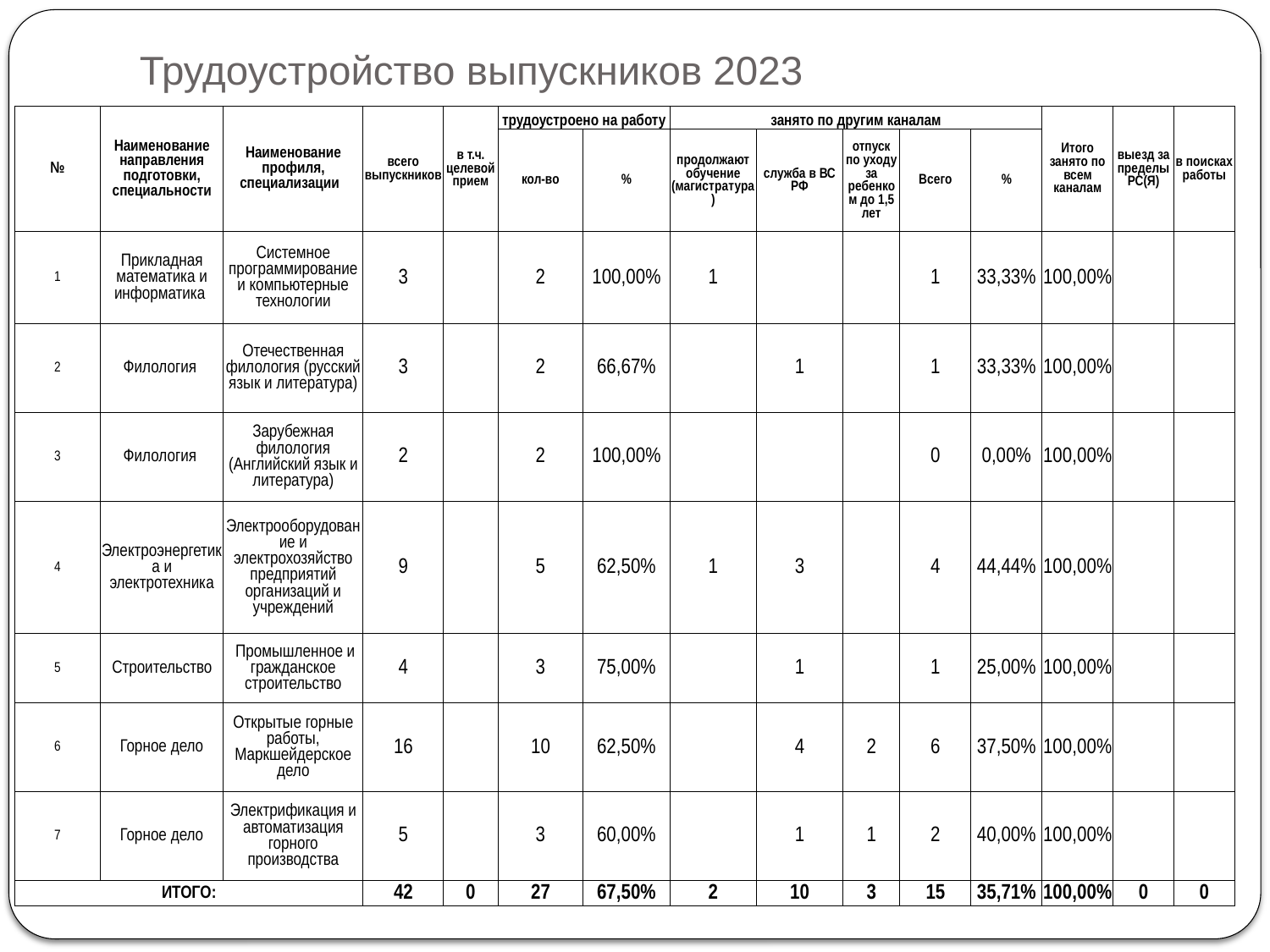

# Трудоустройство выпускников 2023
| № | Наименование направления подготовки, специальности | Наименование профиля, специализации | всего выпускников | в т.ч. целевой прием | трудоустроено на работу |  | занято по другим каналам |  |  |  |  | Итого занято по всем каналам | выезд за пределы РС(Я) | в поисках работы |
| --- | --- | --- | --- | --- | --- | --- | --- | --- | --- | --- | --- | --- | --- | --- |
|  |  |  |  |  | кол-во | % | продолжают обучение (магистратура) | служба в ВС РФ | отпуск по уходу за ребенком до 1,5 лет | Всего | % |  |  |  |
| 1 | Прикладная математика и информатика | Системное программирование и компьютерные технологии | 3 |  | 2 | 100,00% | 1 |  |  | 1 | 33,33% | 100,00% |  |  |
| 2 | Филология | Отечественная филология (русский язык и литература) | 3 |  | 2 | 66,67% |  | 1 |  | 1 | 33,33% | 100,00% |  |  |
| 3 | Филология | Зарубежная филология (Английский язык и литература) | 2 |  | 2 | 100,00% |  |  |  | 0 | 0,00% | 100,00% |  |  |
| 4 | Электроэнергетика и электротехника | Электрооборудование и электрохозяйство предприятий организаций и учреждений | 9 |  | 5 | 62,50% | 1 | 3 |  | 4 | 44,44% | 100,00% |  |  |
| 5 | Строительство | Промышленное и гражданское строительство | 4 |  | 3 | 75,00% |  | 1 |  | 1 | 25,00% | 100,00% |  |  |
| 6 | Горное дело | Открытые горные работы, Маркшейдерское дело | 16 |  | 10 | 62,50% |  | 4 | 2 | 6 | 37,50% | 100,00% |  |  |
| 7 | Горное дело | Электрификация и автоматизация горного производства | 5 |  | 3 | 60,00% |  | 1 | 1 | 2 | 40,00% | 100,00% |  |  |
| ИТОГО: |  |  | 42 | 0 | 27 | 67,50% | 2 | 10 | 3 | 15 | 35,71% | 100,00% | 0 | 0 |